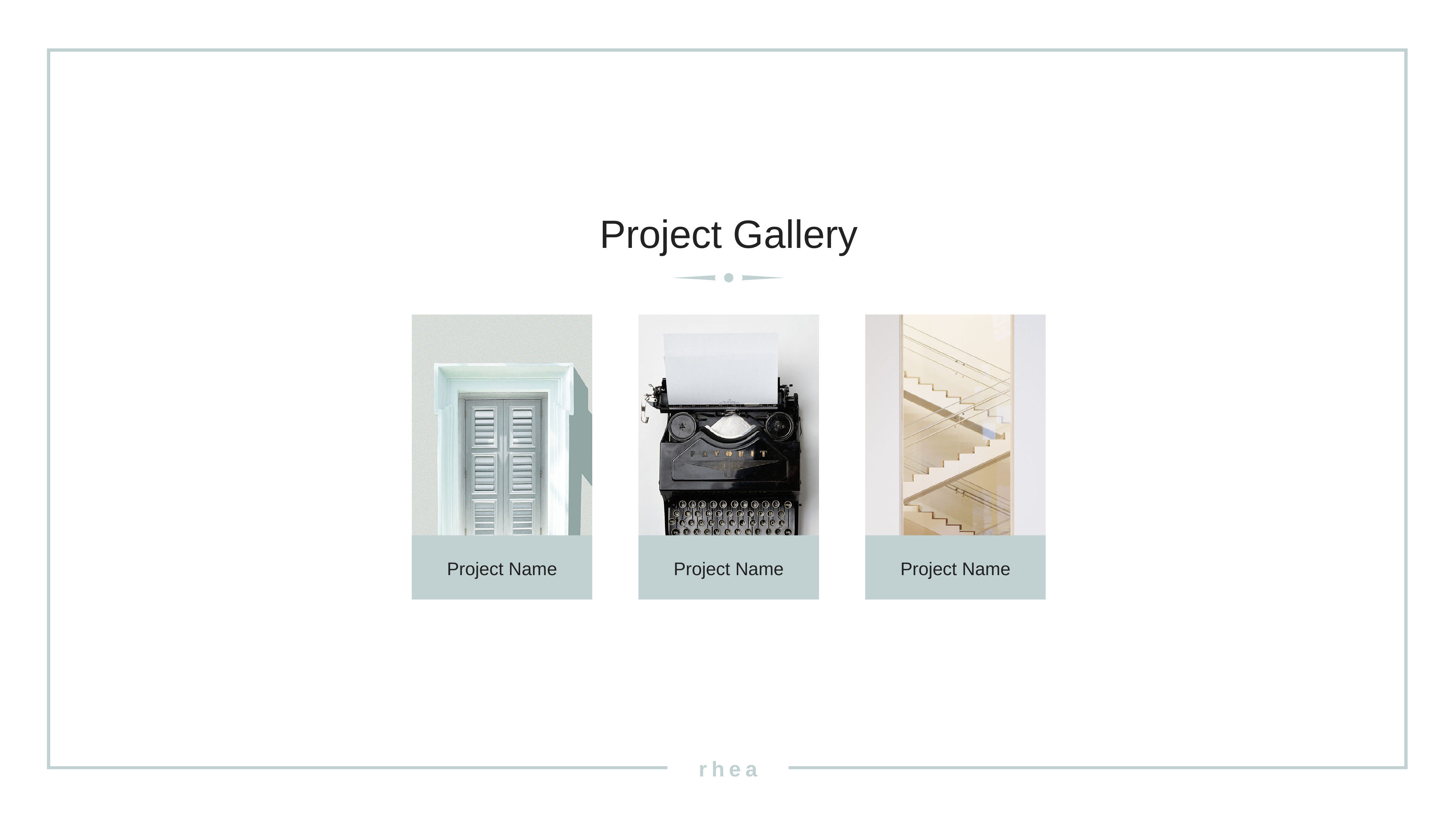

Project Gallery

Project Name
Project Name
Project Name